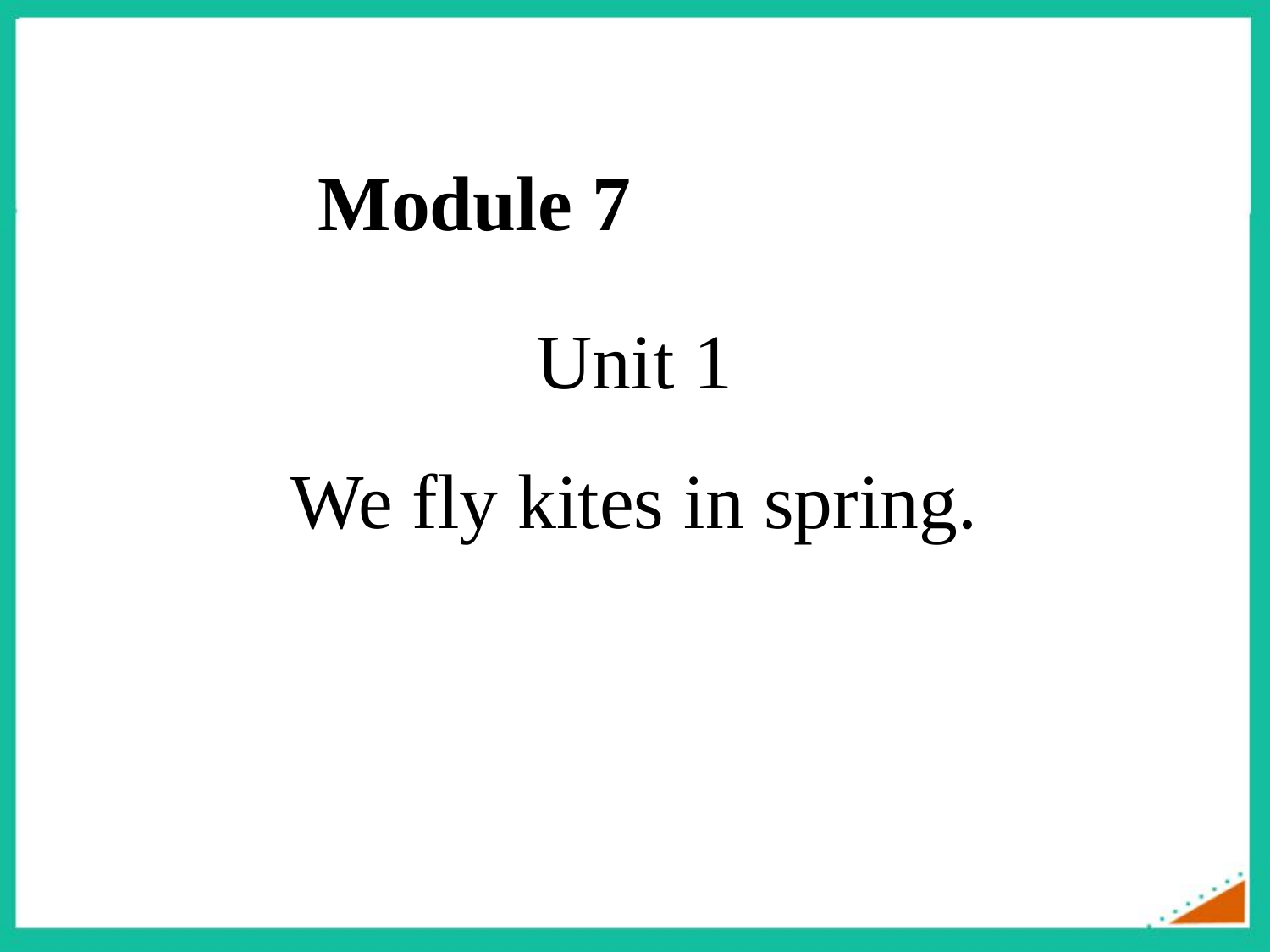

Module 7
Unit 1
We fly kites in spring.